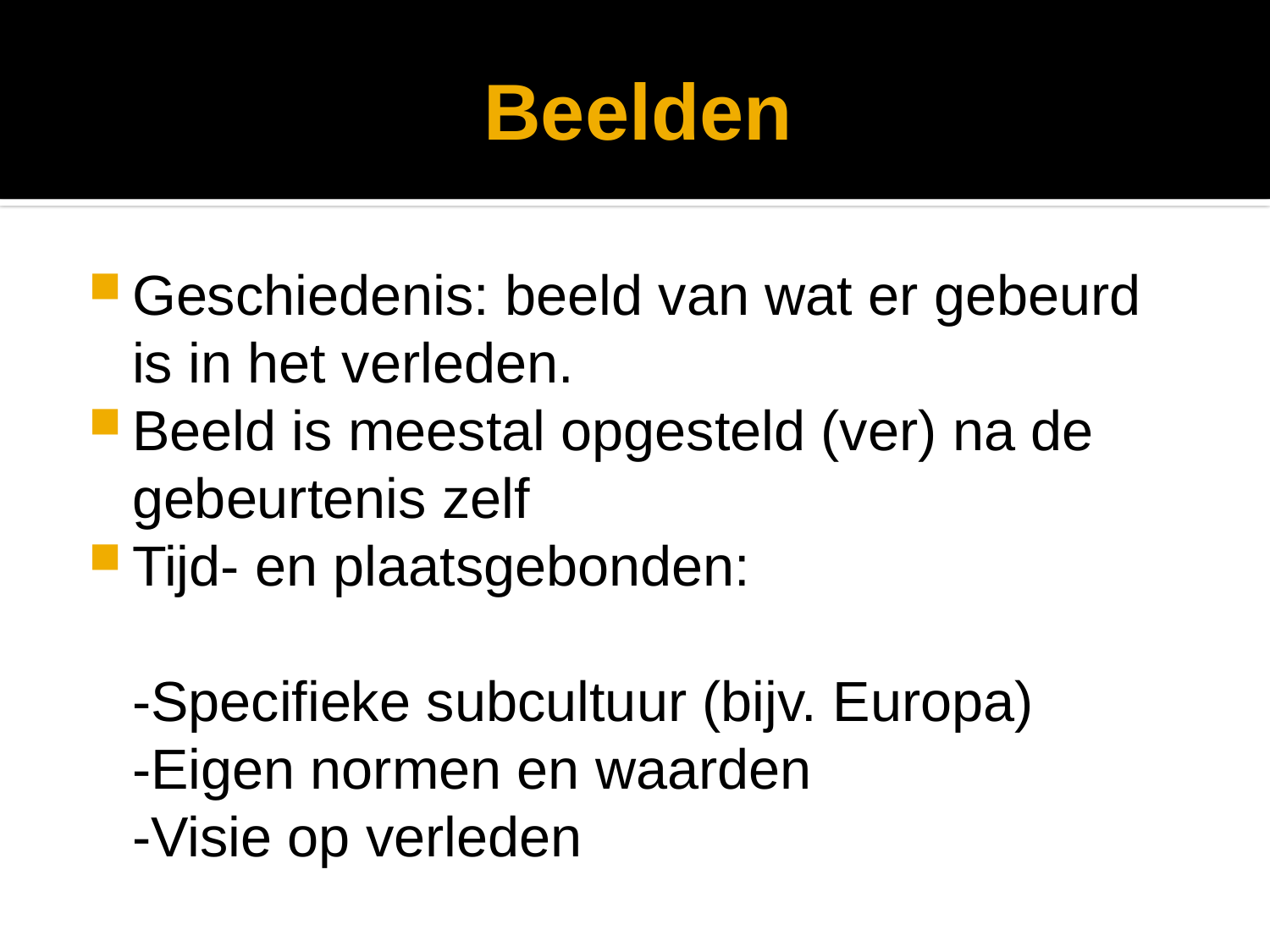

# Beelden
Geschiedenis: beeld van wat er gebeurd is in het verleden.
Beeld is meestal opgesteld (ver) na de gebeurtenis zelf
Tijd- en plaatsgebonden:

	-Specifieke subcultuur (bijv. Europa)
	-Eigen normen en waarden
	-Visie op verleden